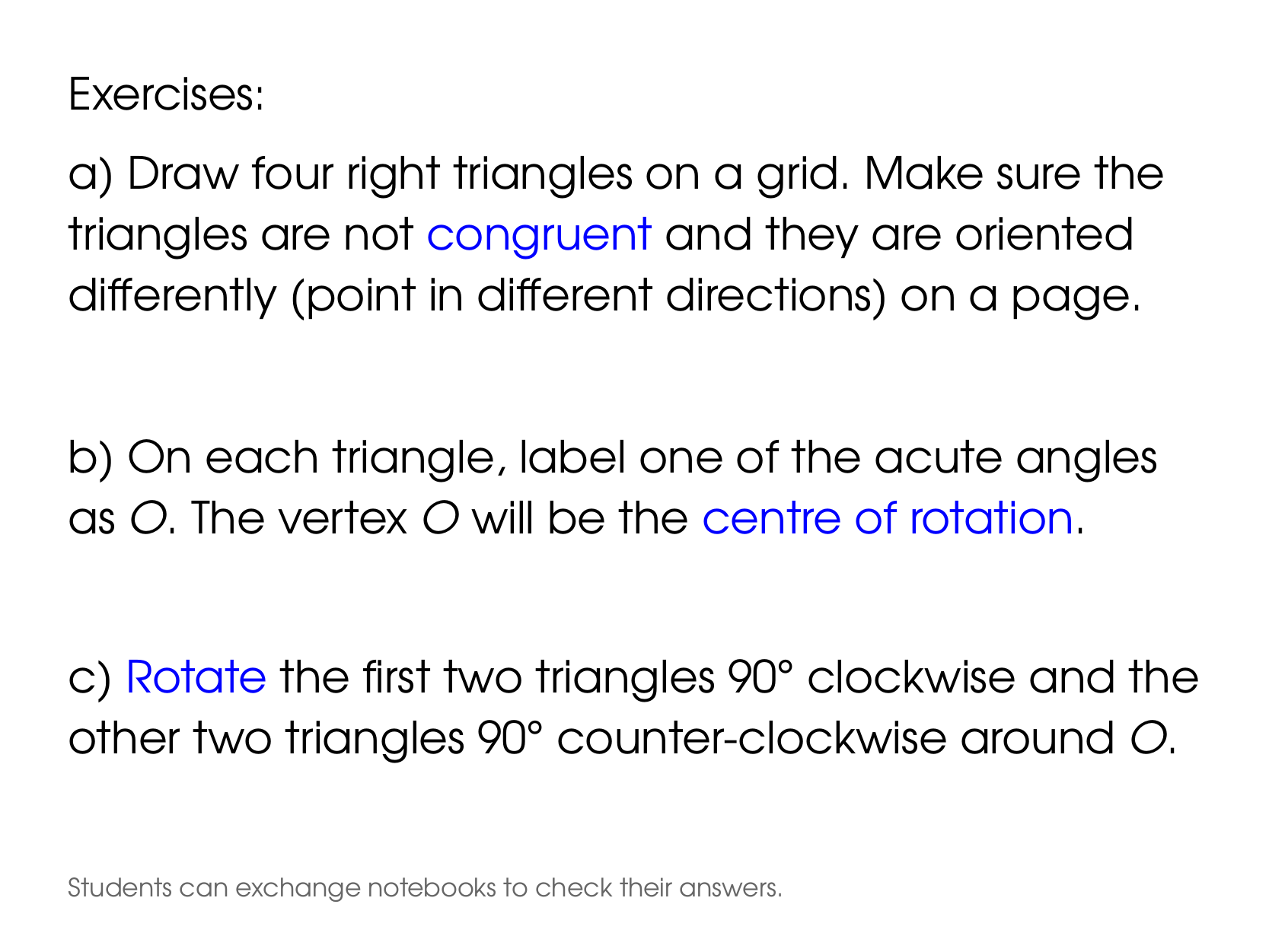

Exercises:
a) Draw four right triangles on a grid. Make sure the triangles are not congruent and they are oriented differently (point in different directions) on a page.
b) On each triangle, label one of the acute angles as O. The vertex O will be the centre of rotation.
c) Rotate the first two triangles 90° clockwise and the other two triangles 90° counter-clockwise around O.
Students can exchange notebooks to check their answers.